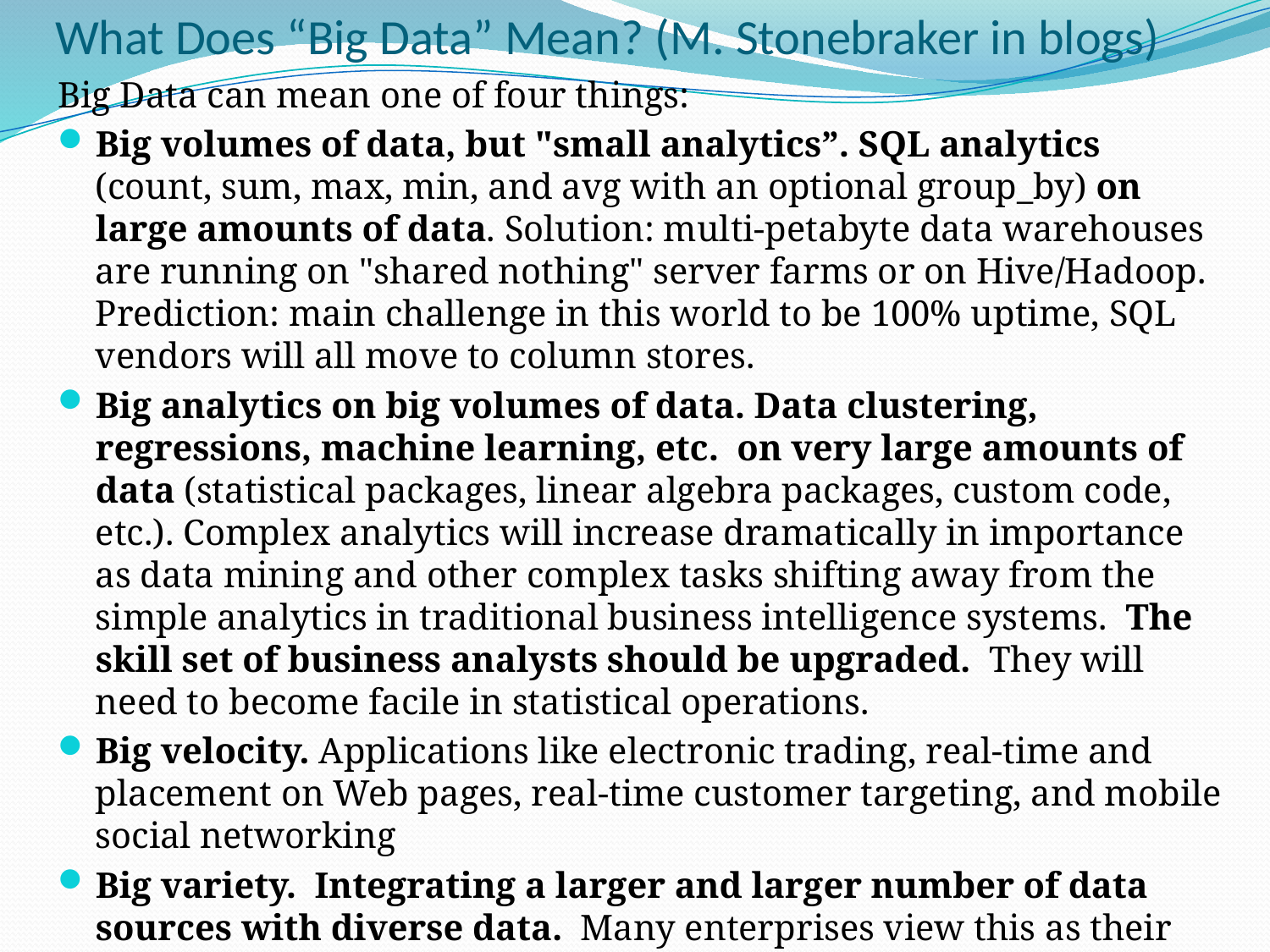

# What Does “Big Data” Mean? (M. Stonebraker in blogs)
Big Data can mean one of four things:
Big volumes of data, but "small analytics”. SQL analytics (count, sum, max, min, and avg with an optional group_by) on large amounts of data. Solution: multi-petabyte data warehouses are running on "shared nothing" server farms or on Hive/Hadoop. Prediction: main challenge in this world to be 100% uptime, SQL vendors will all move to column stores.
Big analytics on big volumes of data. Data clustering, regressions, machine learning, etc.  on very large amounts of data (statistical packages, linear algebra packages, custom code, etc.). Complex analytics will increase dramatically in importance as data mining and other complex tasks shifting away from the simple analytics in traditional business intelligence systems.  The skill set of business analysts should be upgraded.  They will need to become facile in statistical operations.
Big velocity. Applications like electronic trading, real-time and placement on Web pages, real-time customer targeting, and mobile social networking
Big variety.  Integrating a larger and larger number of data sources with diverse data.  Many enterprises view this as their number one headache. Historically, the extract, transform, and load (ETL) is used. Automatic  discovery of structure, entity resolution, transformation is needed.